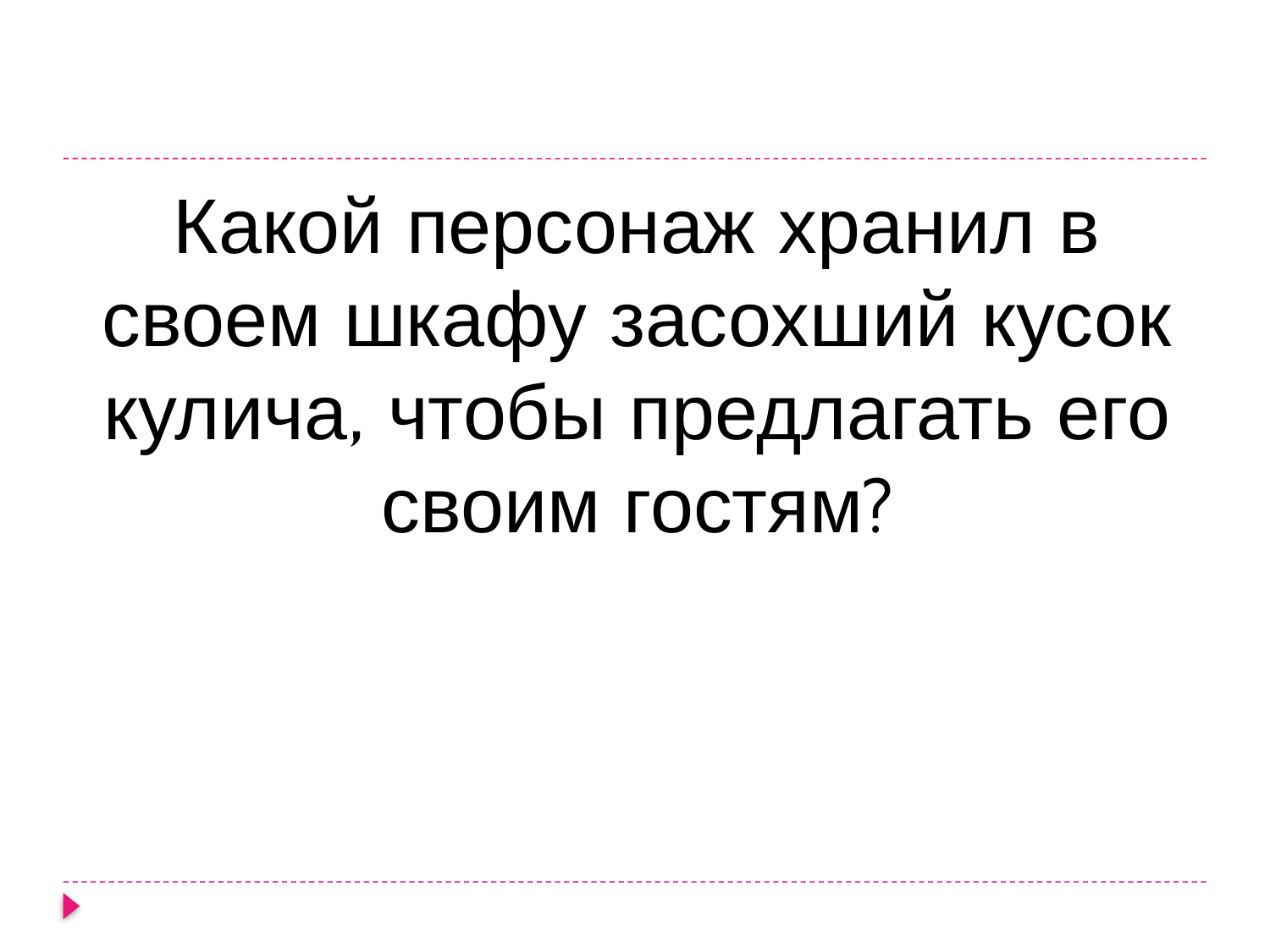

Какой персонаж хранил в своем шкафу засохший кусок кулича, чтобы предлагать его своим гостям?